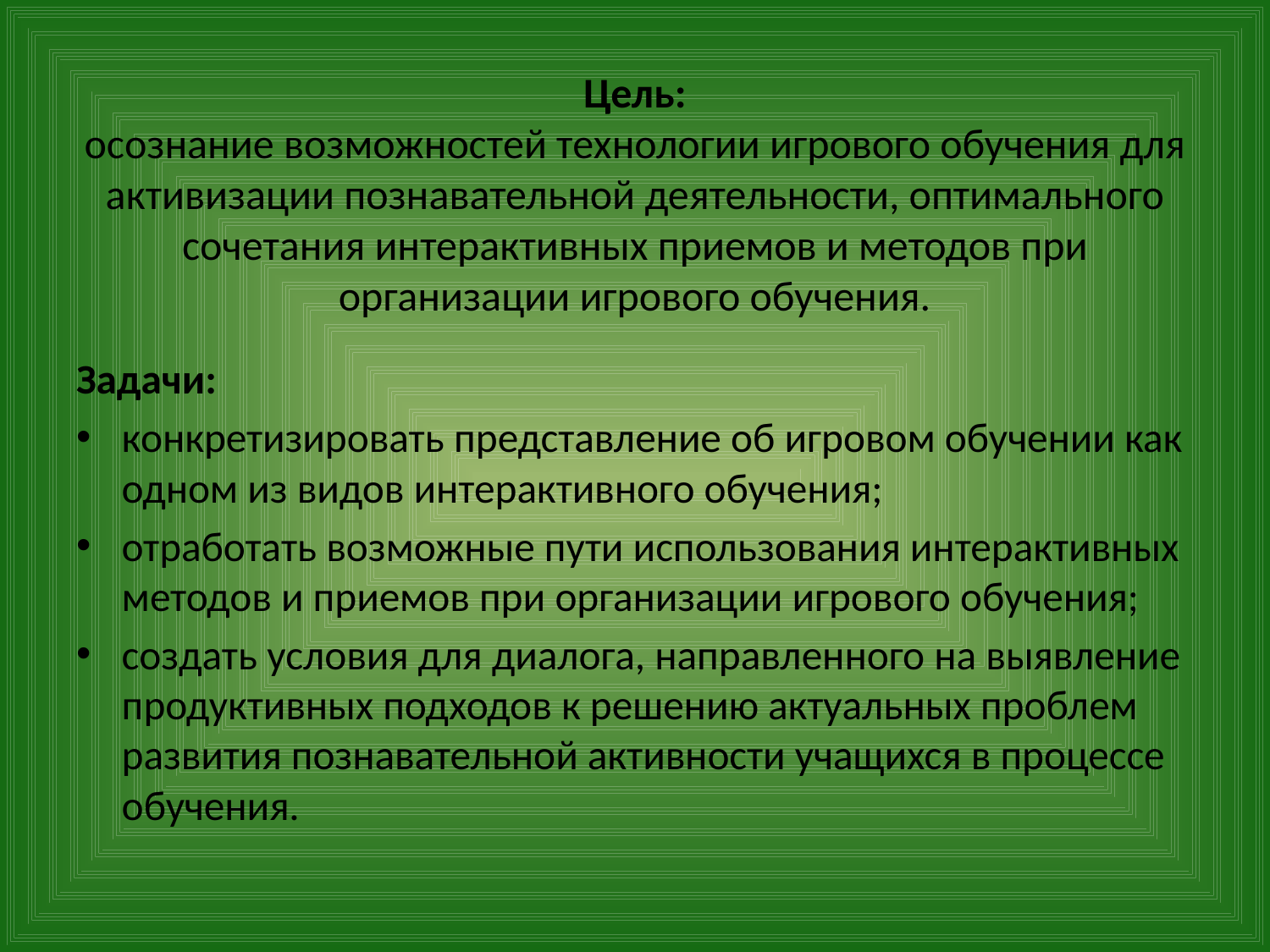

# Цель: осознание возможностей технологии игрового обучения для активизации познавательной деятельности, оптимального сочетания интерактивных приемов и методов при организации игрового обучения.
Задачи:
конкретизировать представление об игровом обучении как одном из видов интерактивного обучения;
отработать возможные пути использования интерактивных методов и приемов при организации игрового обучения;
создать условия для диалога, направленного на выявление продуктивных подходов к решению актуальных проблем развития познавательной активности учащихся в процессе обучения.